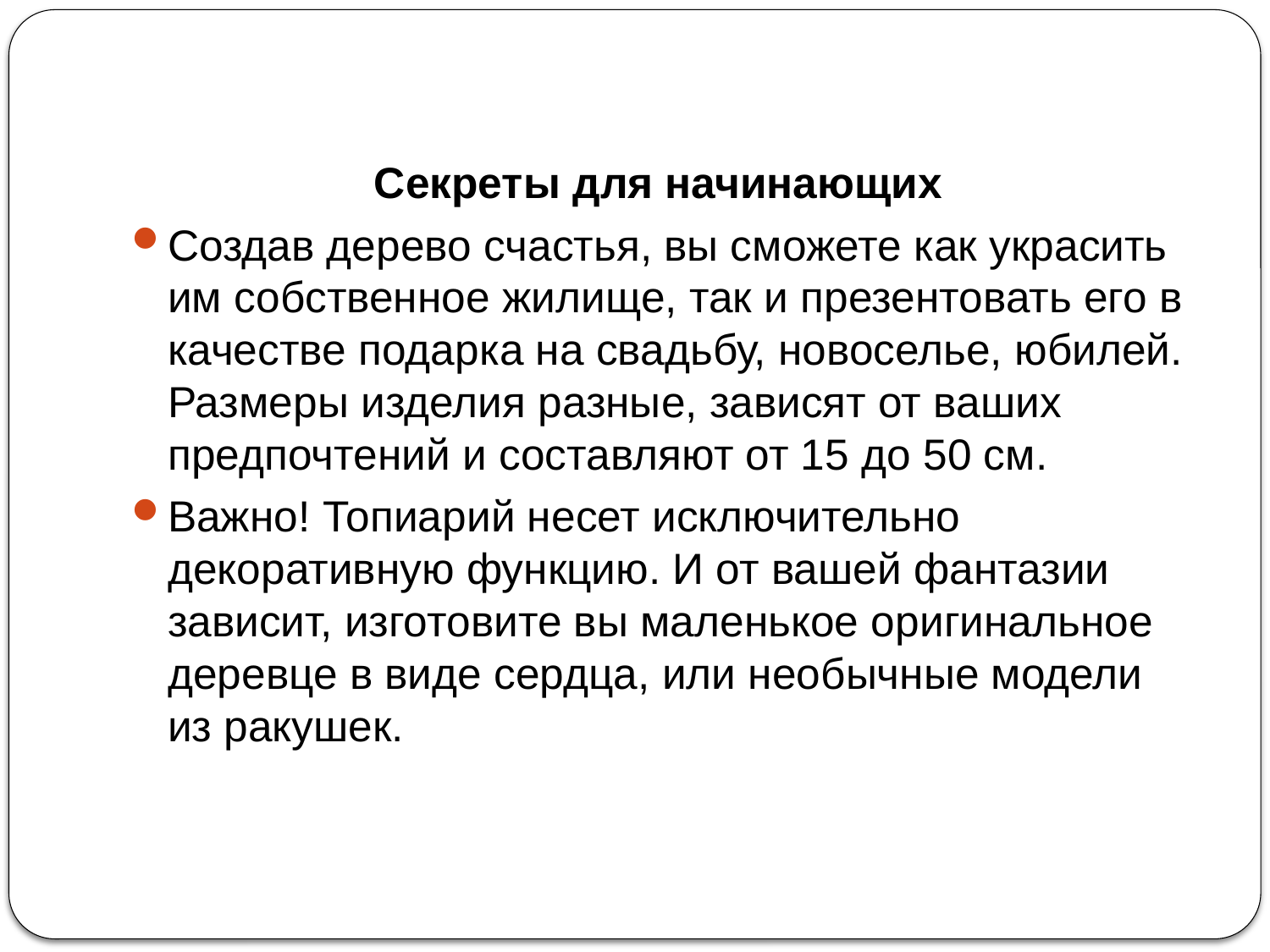

Секреты для начинающих
Создав дерево счастья, вы сможете как украсить им собственное жилище, так и презентовать его в качестве подарка на свадьбу, новоселье, юбилей. Размеры изделия разные, зависят от ваших предпочтений и составляют от 15 до 50 см.
Важно! Топиарий несет исключительно декоративную функцию. И от вашей фантазии зависит, изготовите вы маленькое оригинальное деревце в виде сердца, или необычные модели из ракушек.